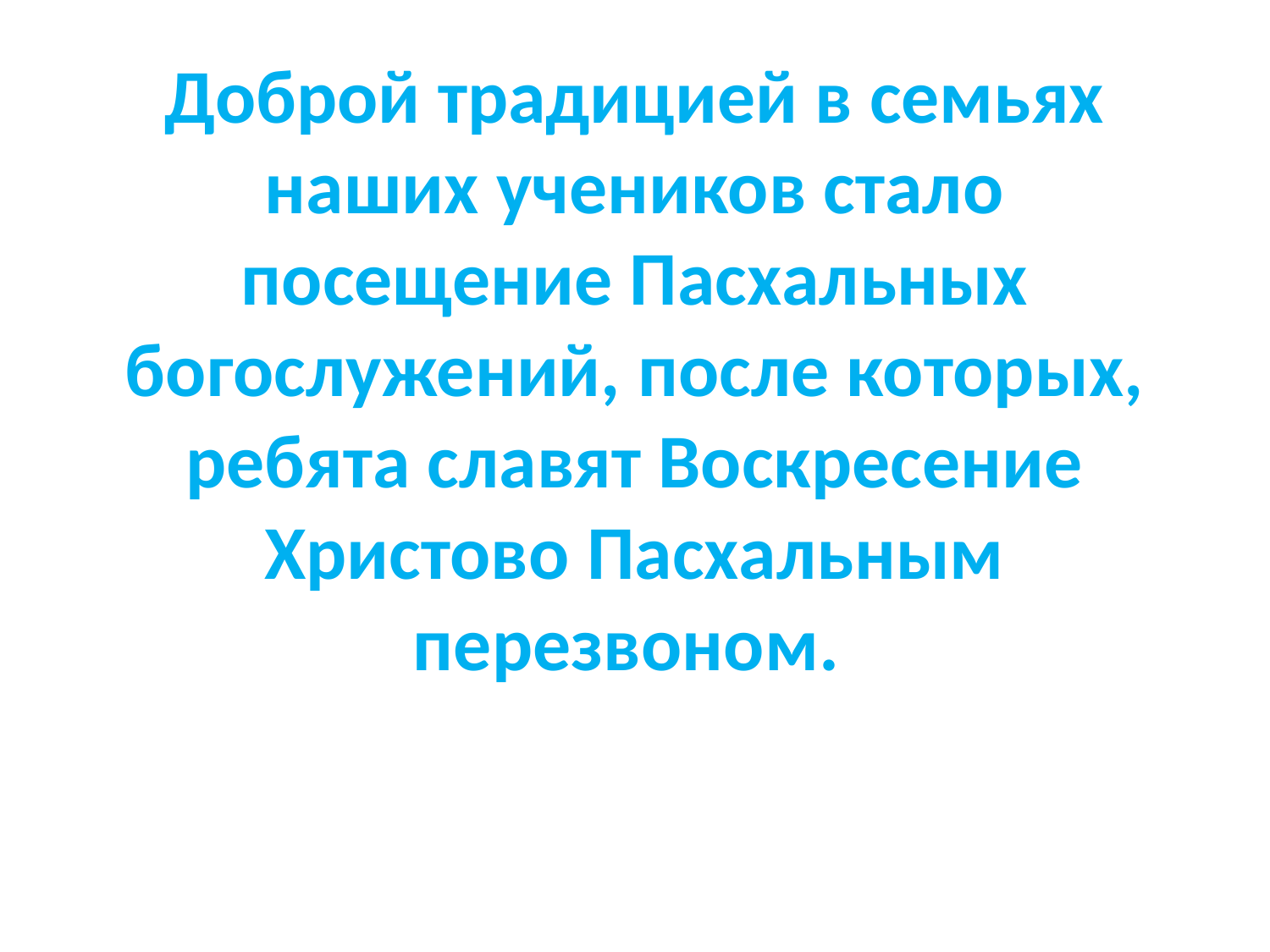

# Доброй традицией в семьях наших учеников стало посещение Пасхальных богослужений, после которых, ребята славят Воскресение Христово Пасхальным перезвоном.